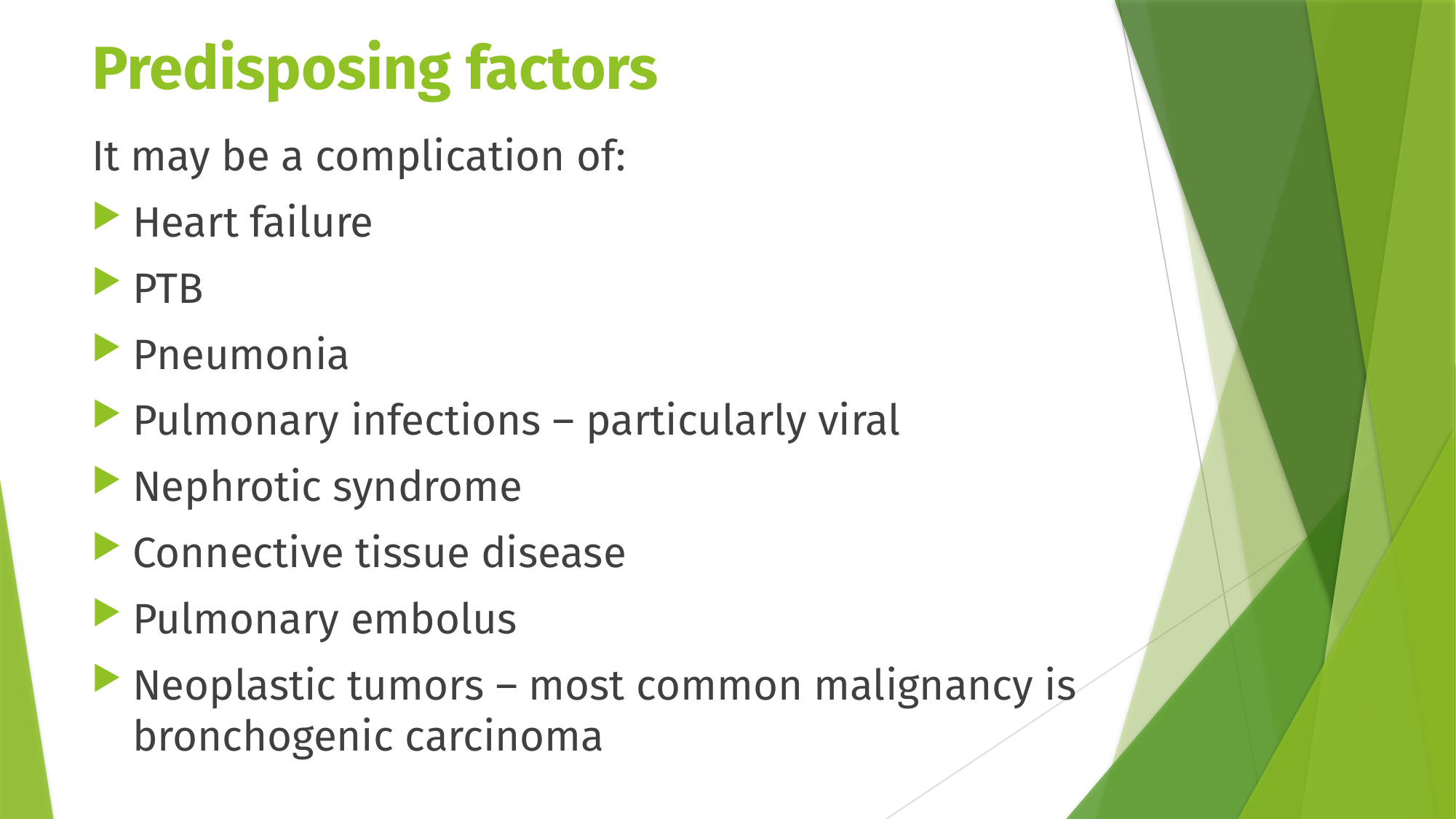

# Predisposing factors
It may be a complication of:
Heart failure
PTB
Pneumonia
Pulmonary infections – particularly viral
Nephrotic syndrome
Connective tissue disease
Pulmonary embolus
Neoplastic tumors – most common malignancy is bronchogenic carcinoma